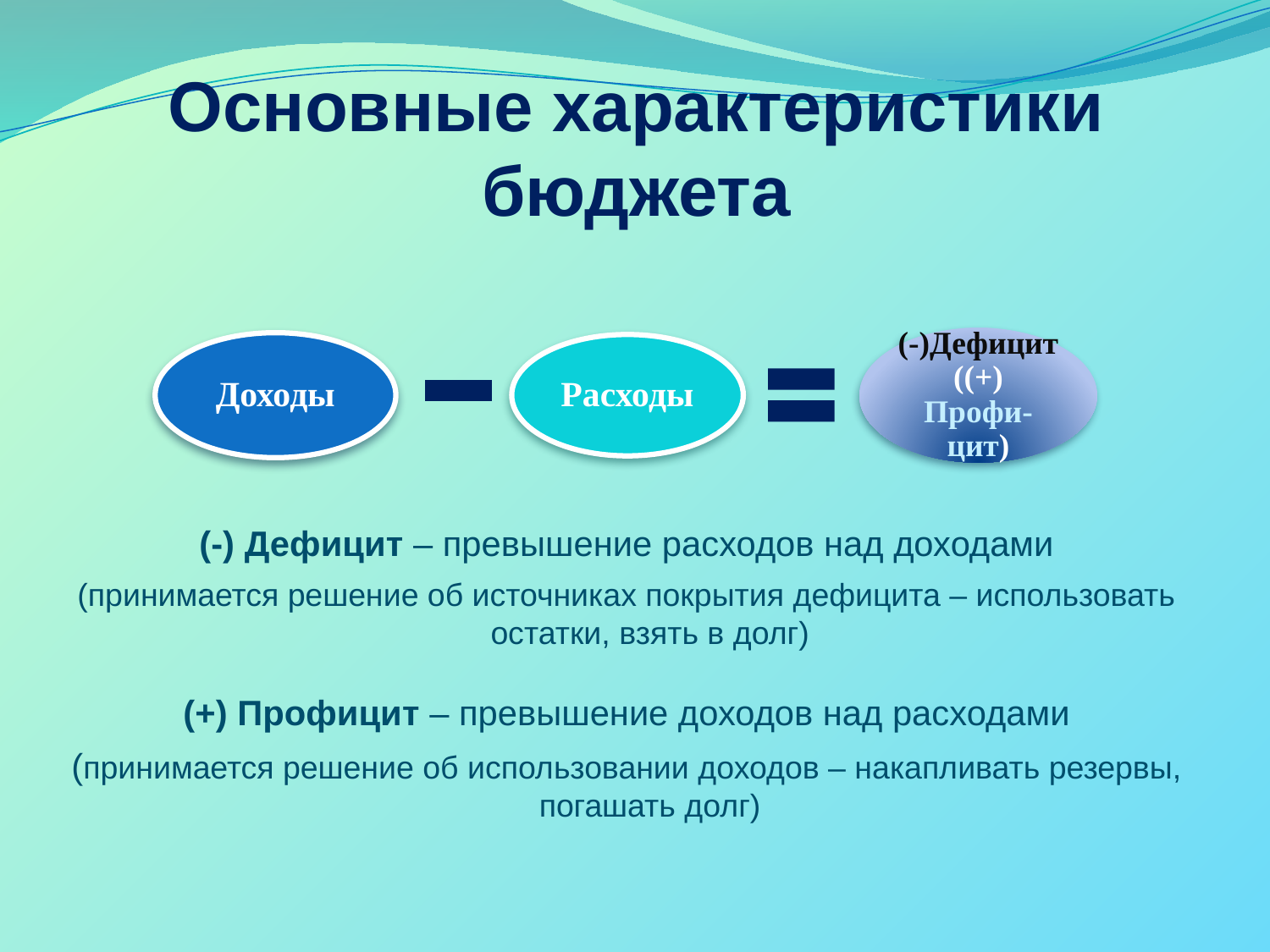

Основные характеристики бюджета
Доходы

Расходы

(-)Дефицит ((+) Профи-цит)

(-) Дефицит – превышение расходов над доходами
(принимается решение об источниках покрытия дефицита – использовать остатки, взять в долг)

(+) Профицит – превышение доходов над расходами
(принимается решение об использовании доходов – накапливать резервы, погашать долг)